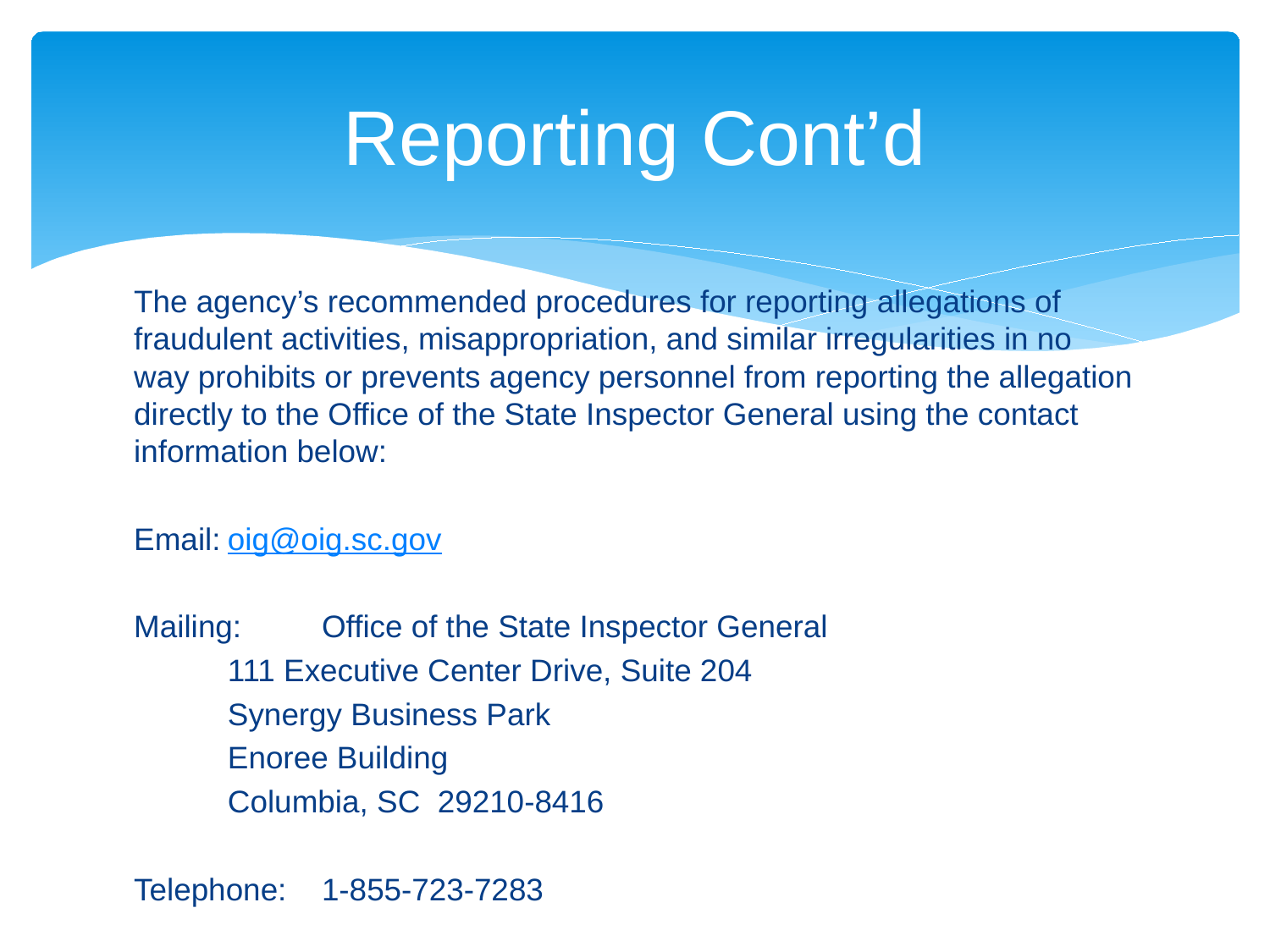

# Reporting Cont’d
The agency’s recommended procedures for reporting allegations of fraudulent activities, misappropriation, and similar irregularities in no way prohibits or prevents agency personnel from reporting the allegation directly to the Office of the State Inspector General using the contact information below:

Email:		oig@oig.sc.gov

Mailing:		Office of the State Inspector General
		111 Executive Center Drive, Suite 204
		Synergy Business Park
		Enoree Building
		Columbia, SC  29210-8416

Telephone:	1-855-723-7283